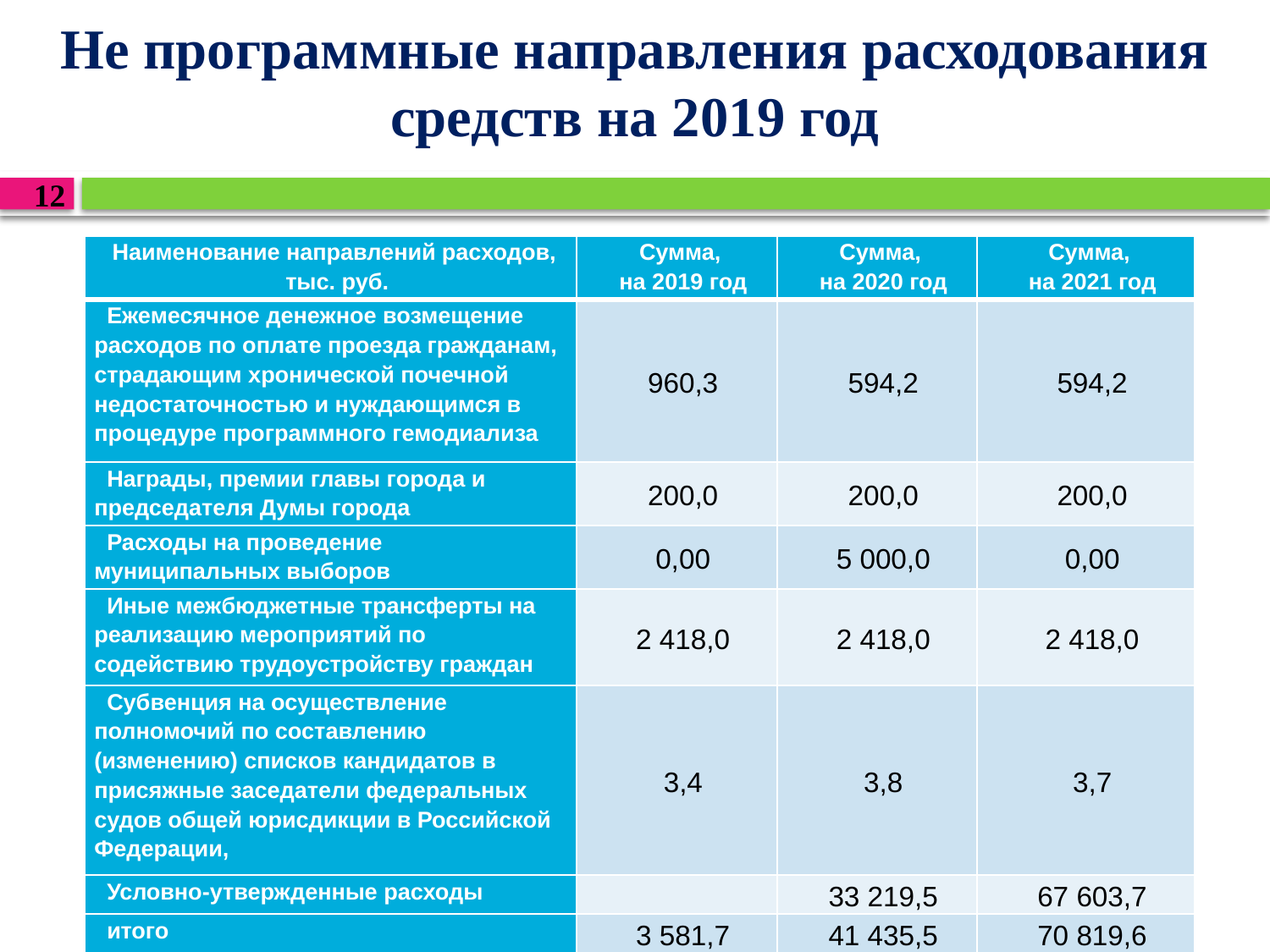

# Не программные направления расходования средств на 2019 год
12
| Наименование направлений расходов, тыс. руб. | Сумма, на 2019 год | Сумма, на 2020 год | Сумма, на 2021 год |
| --- | --- | --- | --- |
| Ежемесячное денежное возмещение расходов по оплате проезда гражданам, страдающим хронической почечной недостаточностью и нуждающимся в процедуре программного гемодиализа | 960,3 | 594,2 | 594,2 |
| Награды, премии главы города и председателя Думы города | 200,0 | 200,0 | 200,0 |
| Расходы на проведение муниципальных выборов | 0,00 | 5 000,0 | 0,00 |
| Иные межбюджетные трансферты на реализацию мероприятий по содействию трудоустройству граждан | 2 418,0 | 2 418,0 | 2 418,0 |
| Субвенция на осуществление полномочий по составлению (изменению) списков кандидатов в присяжные заседатели федеральных судов общей юрисдикции в Российской Федерации, | 3,4 | 3,8 | 3,7 |
| Условно-утвержденные расходы |  | 33 219,5 | 67 603,7 |
| итого | 3 581,7 | 41 435,5 | 70 819,6 |